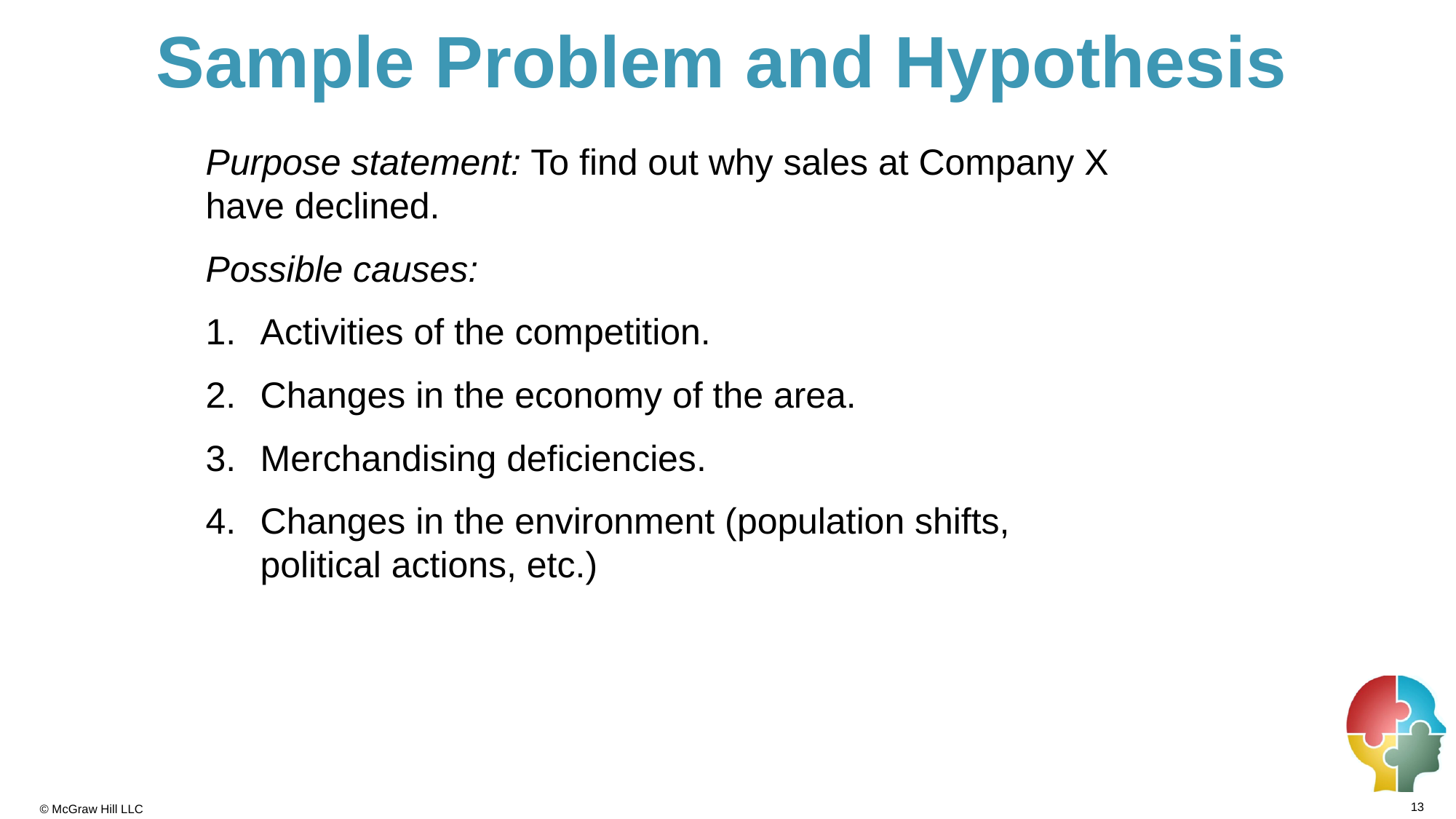

# Sample Problem and Hypothesis
Purpose statement: To find out why sales at Company X have declined.
Possible causes:
Activities of the competition.
Changes in the economy of the area.
Merchandising deficiencies.
Changes in the environment (population shifts, political actions, etc.)
13